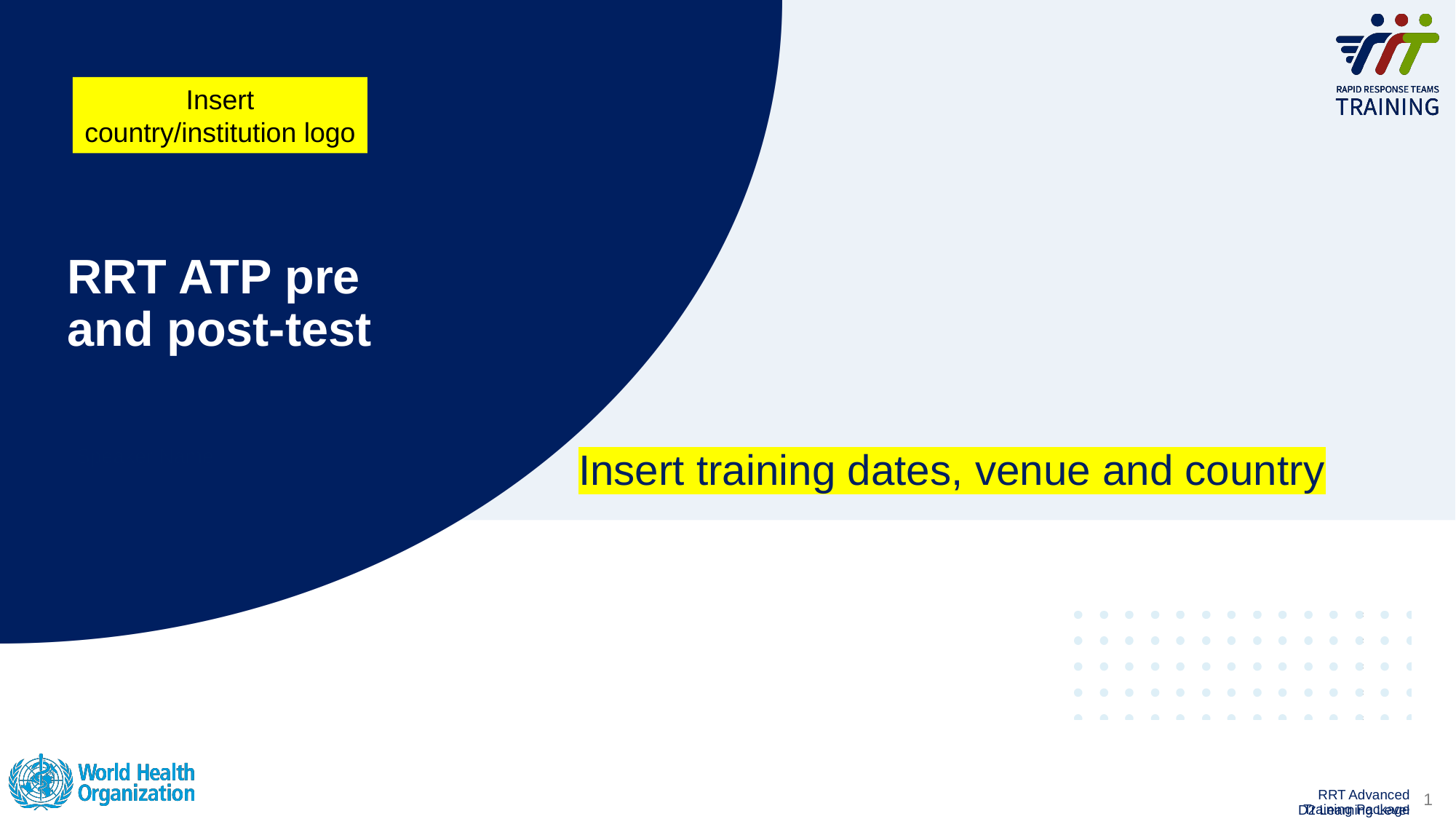

Insert country/institution logo
# RRT ATP pre and post-test​
Speaker Name
Insert training dates, venue and country